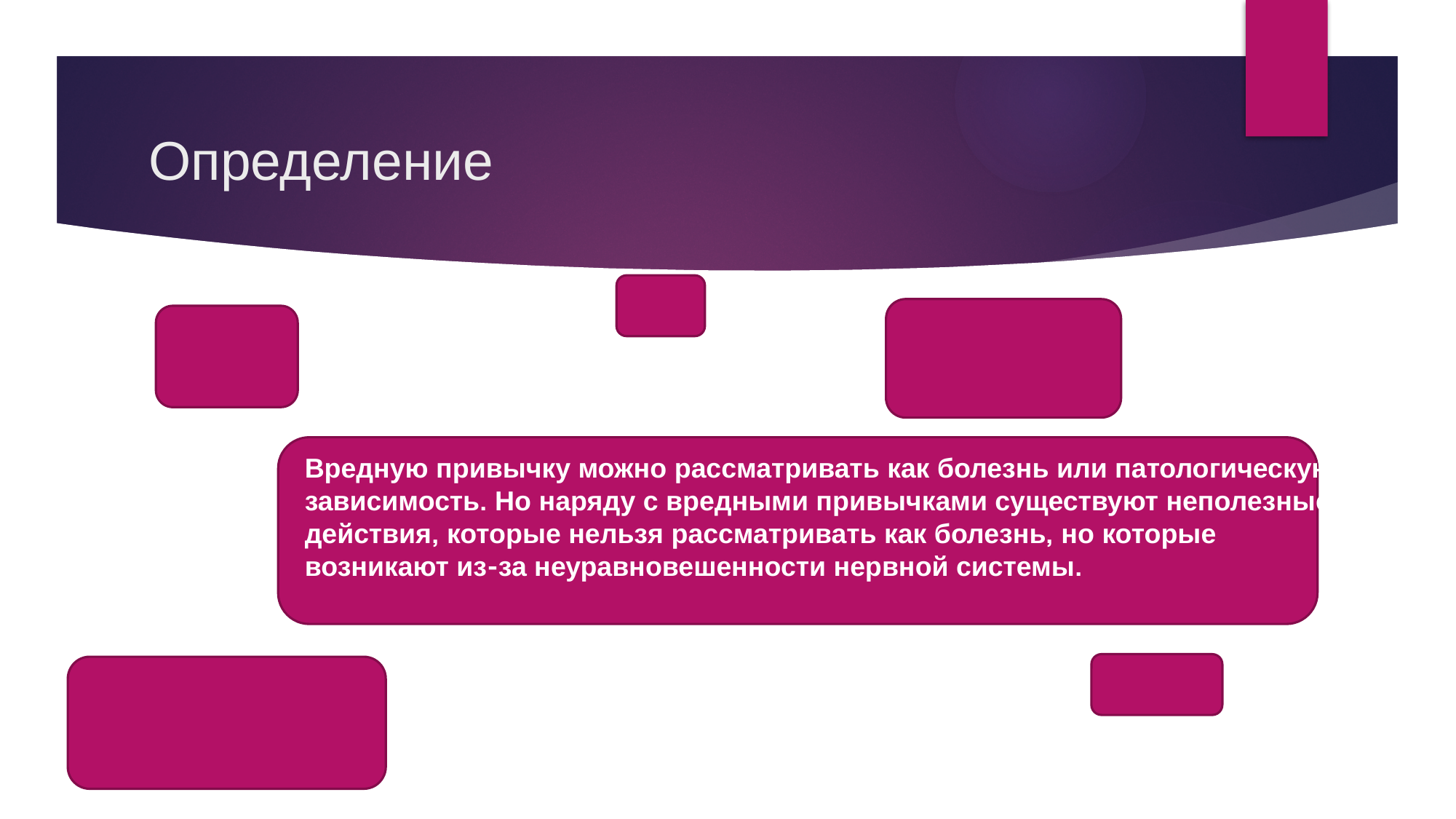

# Определение

Вредную привычку можно рассматривать как болезнь или патологическую зависимость. Но наряду с вредными привычками существуют неполезные действия, которые нельзя рассматривать как болезнь, но которые возникают из-за неуравновешенности нервной системы.